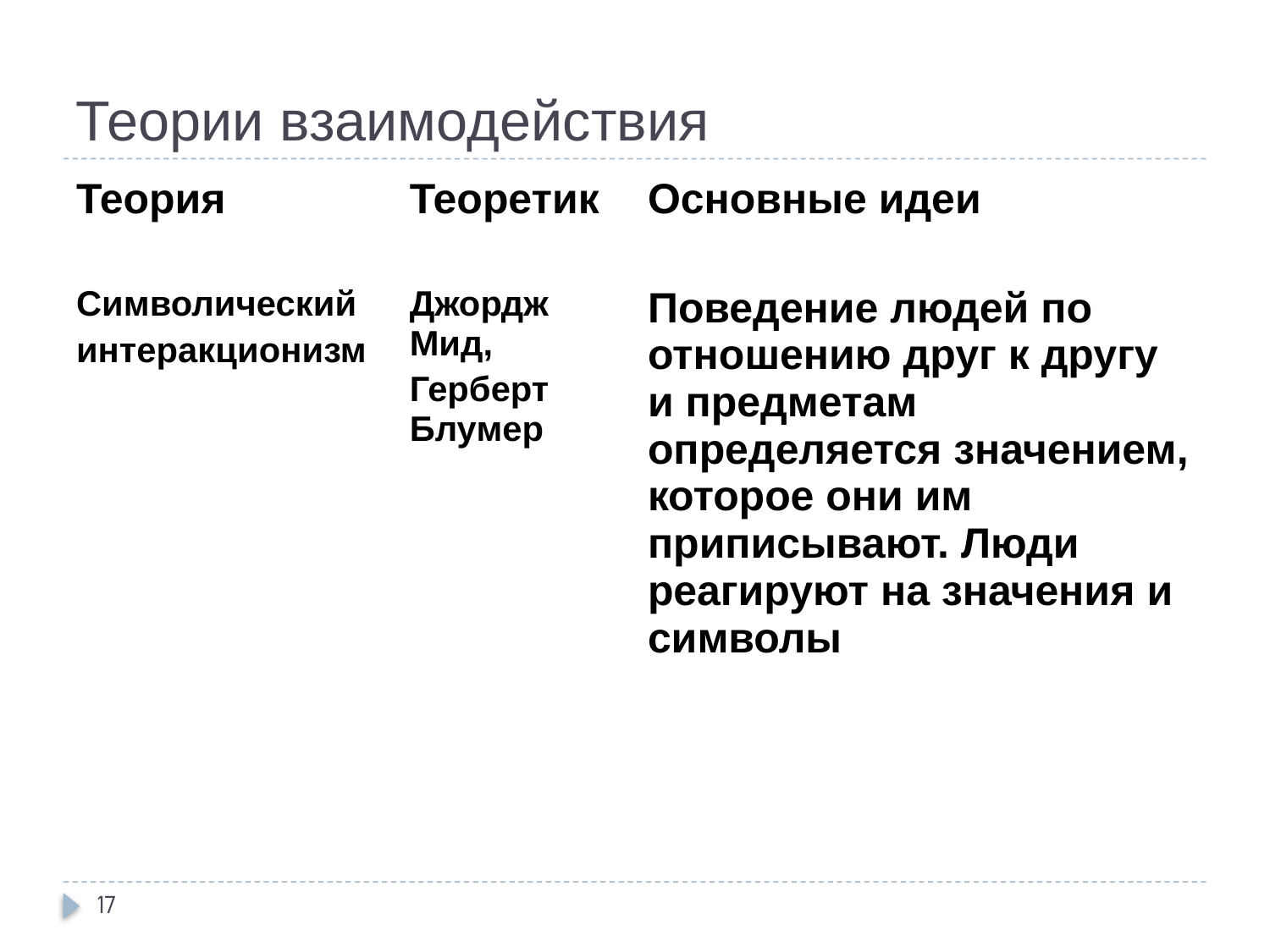

# Теории взаимодействия
| Теория | Теоретик | Основные идеи |
| --- | --- | --- |
| Символический интеракционизм | Джордж Мид, Герберт Блумер | Поведение людей по отношению друг к другу и предметам определяется значением, которое они им приписывают. Люди реагируют на значения и символы |
17